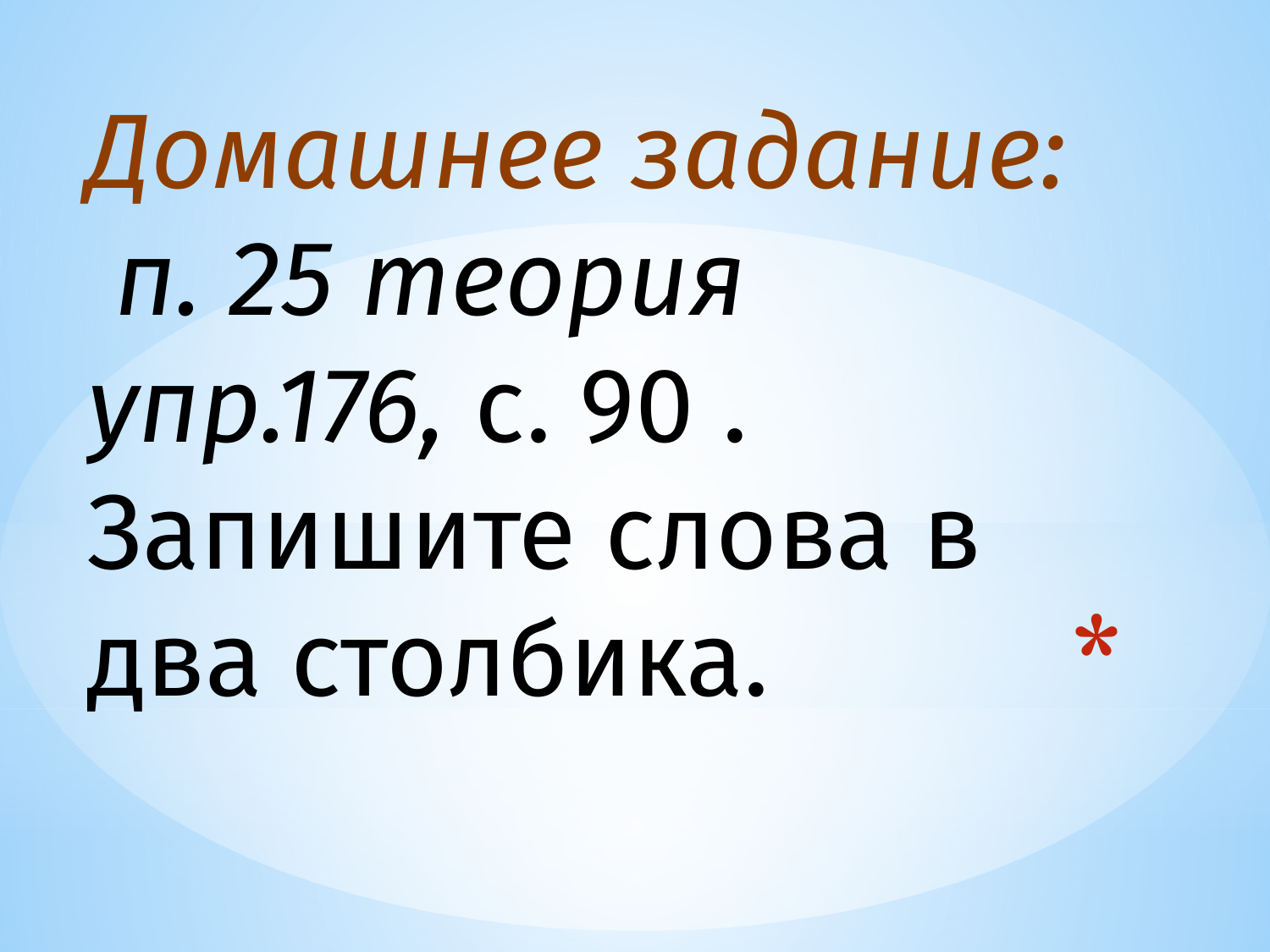

Домашнее задание:
 п. 25 теория
упр.176, с. 90 . Запишите слова в два столбика.

#